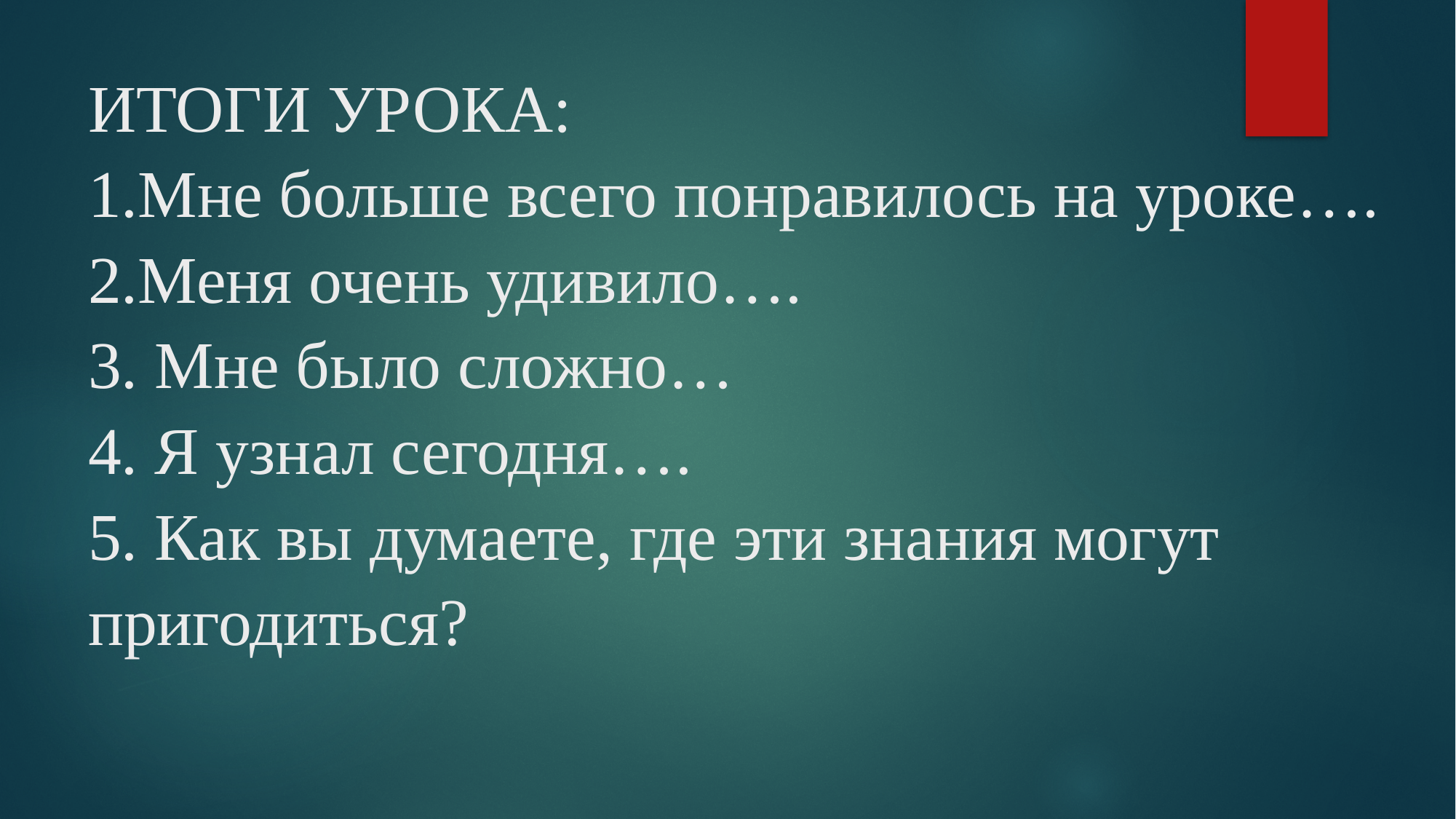

# ИТОГИ УРОКА: 1.Мне больше всего понравилось на уроке…. 2.Меня очень удивило…. 3. Мне было сложно… 4. Я узнал сегодня…. 5. Как вы думаете, где эти знания могут пригодиться?